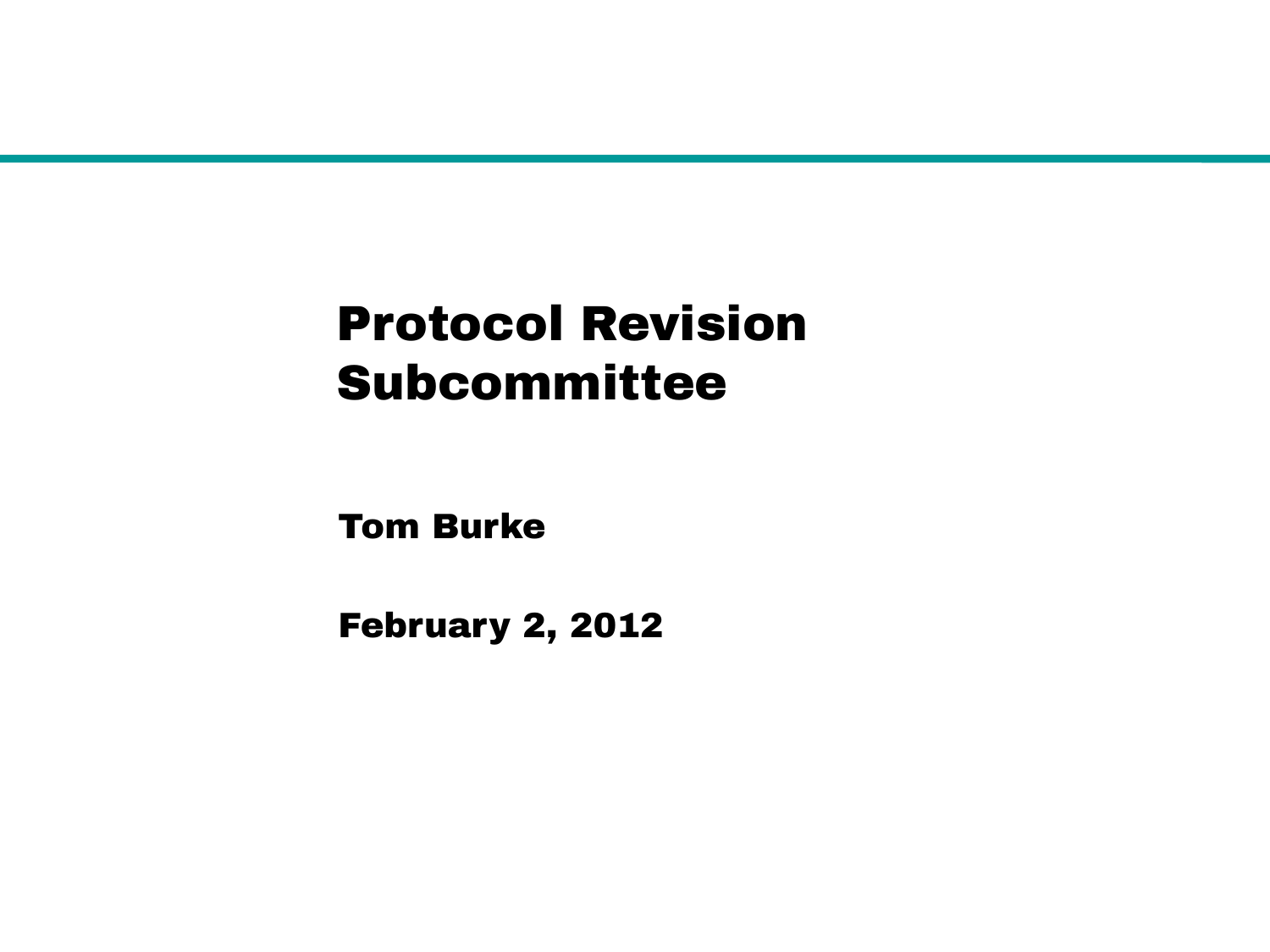

# Protocol Revision Subcommittee
Tom Burke

February 2, 2012